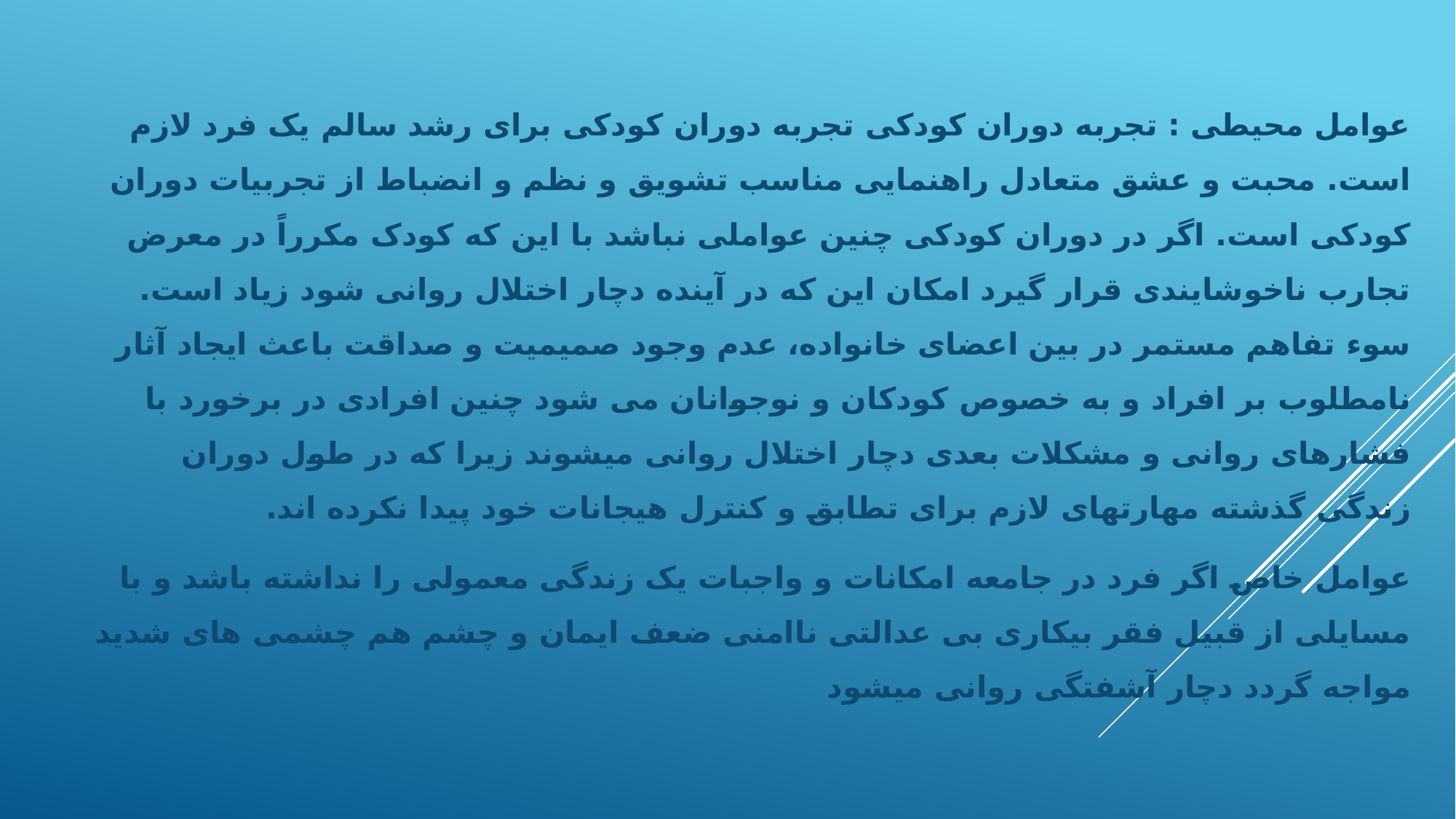

عوامل محیطی : تجربه دوران کودکی تجربه دوران کودکی برای رشد سالم یک فرد لازم است. محبت و عشق متعادل راهنمایی مناسب تشویق و نظم و انضباط از تجربیات دوران کودکی است. اگر در دوران کودکی چنین عواملی نباشد با این که کودک مکرراً در معرض تجارب ناخوشایندی قرار گیرد امکان این که در آینده دچار اختلال روانی شود زیاد است. سوء تفاهم مستمر در بین اعضای خانواده، عدم وجود صمیمیت و صداقت باعث ایجاد آثار نامطلوب بر افراد و به خصوص کودکان و نوجوانان می شود چنین افرادی در برخورد با فشارهای روانی و مشکلات بعدی دچار اختلال روانی میشوند زیرا که در طول دوران زندگی گذشته مهارتهای لازم برای تطابق و کنترل هیجانات خود پیدا نکرده اند.
عوامل خاص اگر فرد در جامعه امکانات و واجبات یک زندگی معمولی را نداشته باشد و با مسایلی از قبیل فقر بیکاری بی عدالتی ناامنی ضعف ایمان و چشم هم چشمی های شدید مواجه گردد دچار آشفتگی روانی میشود